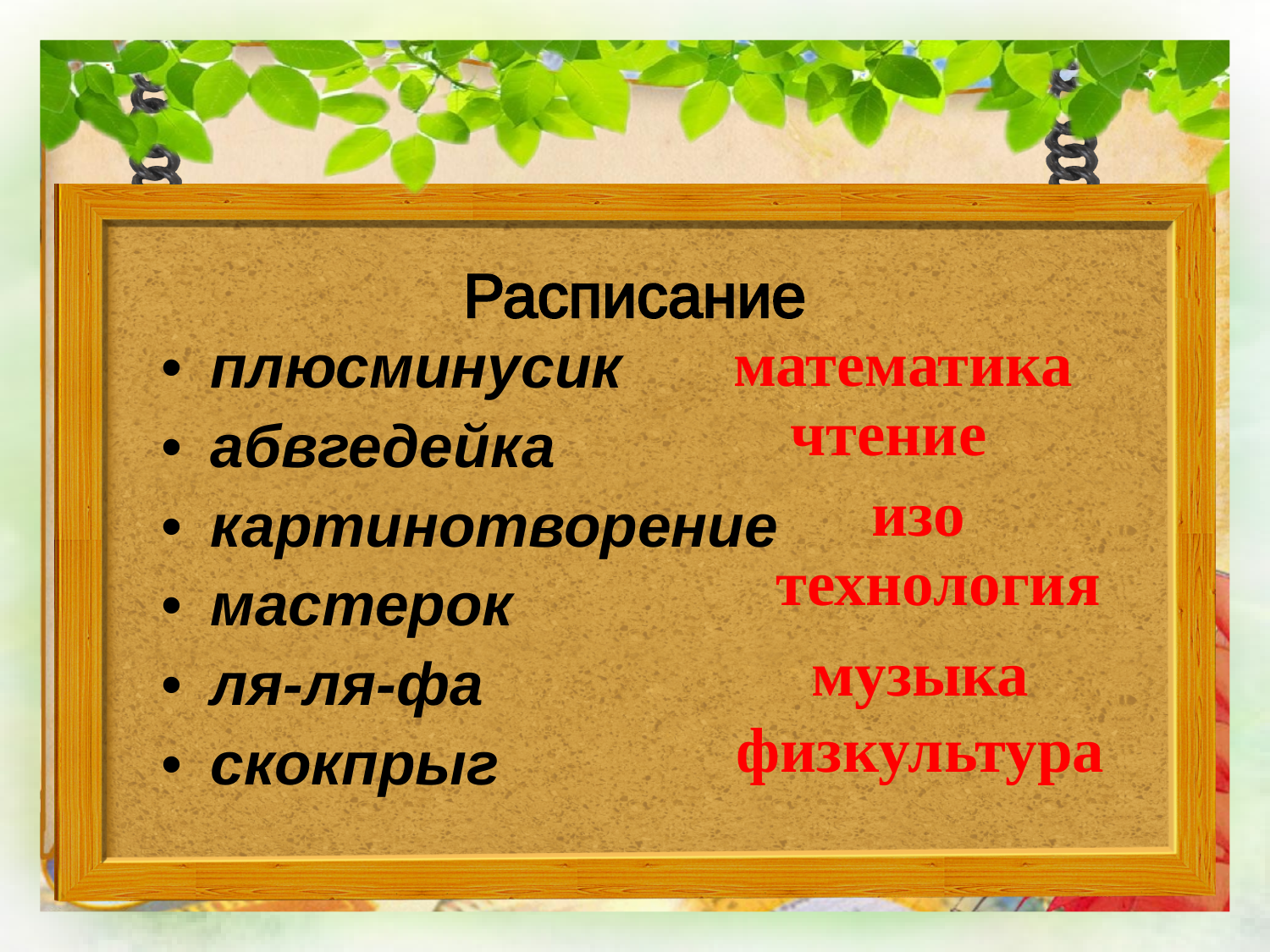

Расписание
математика
плюсминусик
абвгедейка
картинотворение
мастерок
ля-ля-фа
скокпрыг
чтение
изо
технология
музыка
физкультура